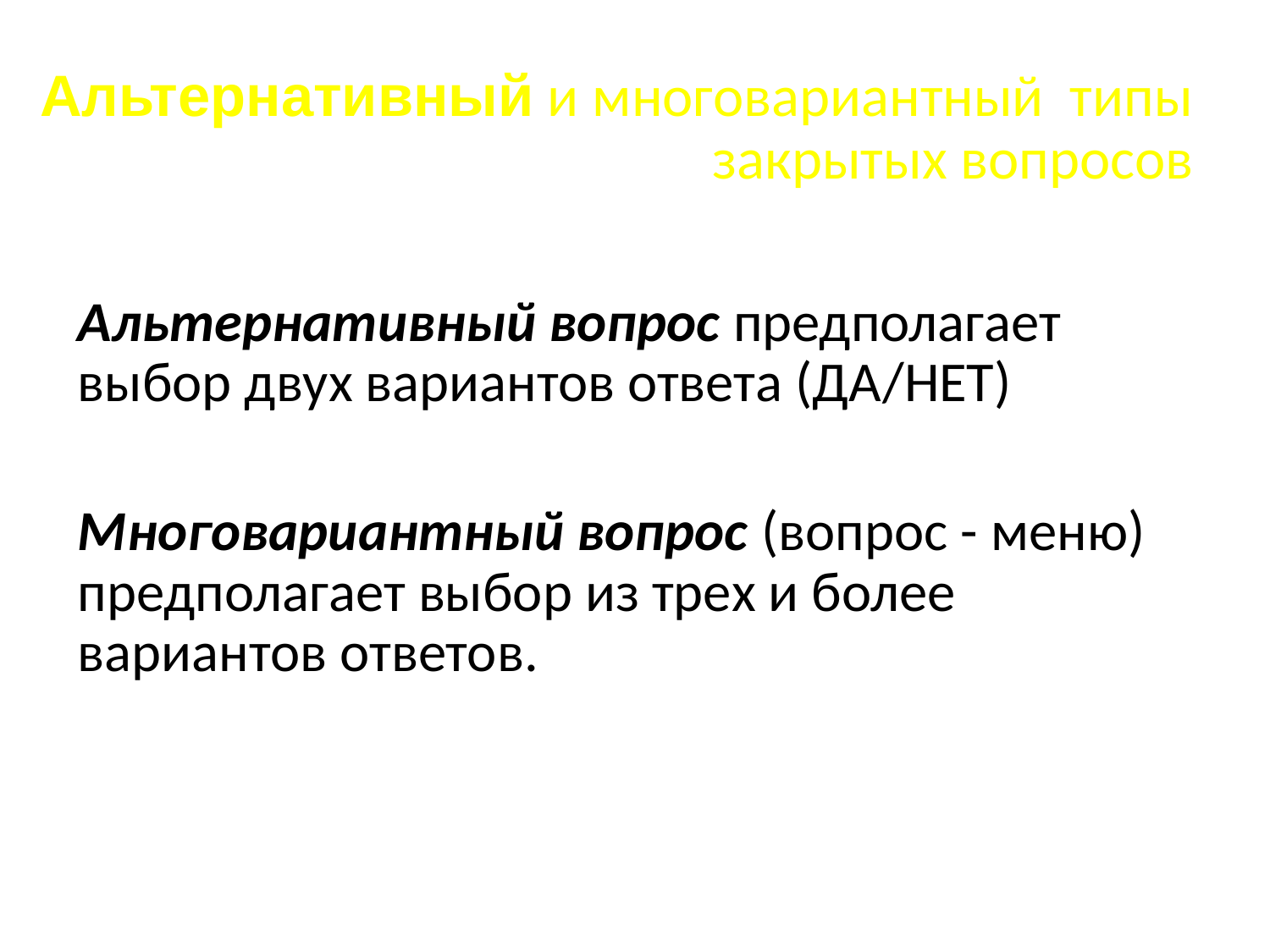

# Альтернативный и многовариантный  типы закрытых вопросов
Альтернативный вопрос предполагает выбор двух вариантов ответа (ДА/НЕТ)

Многовариантный вопрос (вопрос - меню) предполагает выбор из трех и более вариантов ответов.